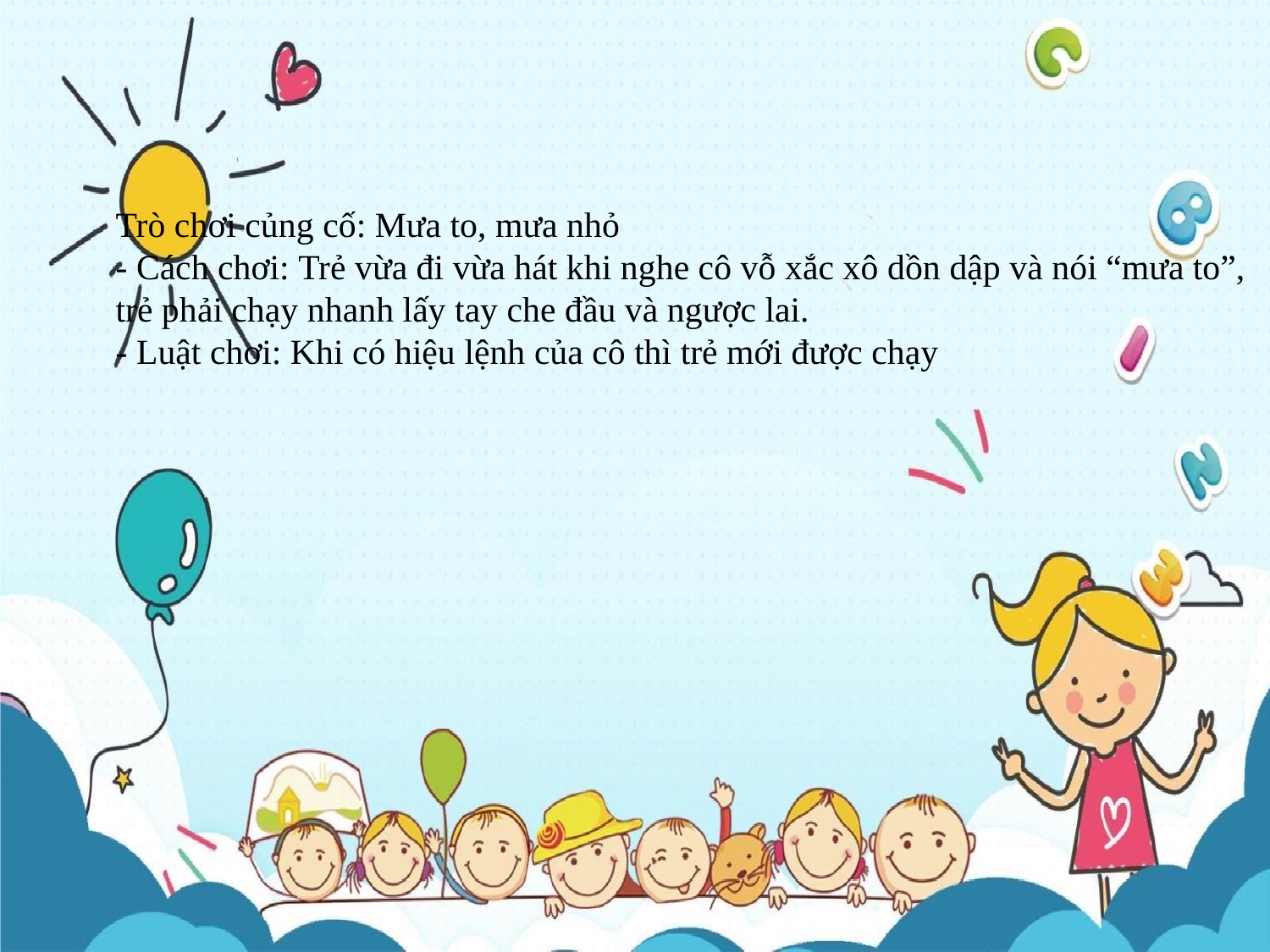

Trò chơi củng cố: Mưa to, mưa nhỏ
- Cách chơi: Trẻ vừa đi vừa hát khi nghe cô vỗ xắc xô dồn dập và nói “mưa to”,
trẻ phải chạy nhanh lấy tay che đầu và ngược lai.
- Luật chơi: Khi có hiệu lệnh của cô thì trẻ mới được chạy